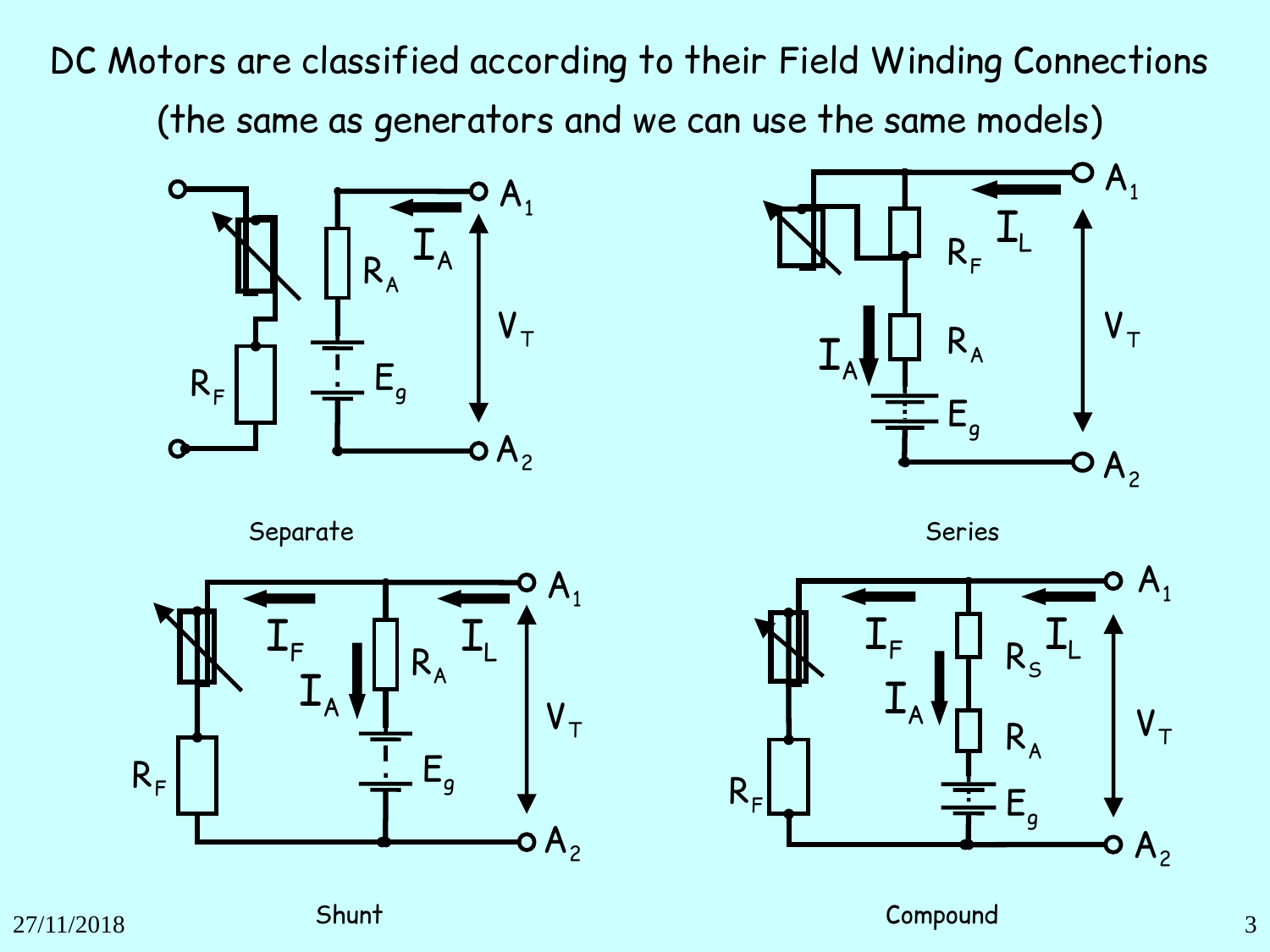

DC Motors are classified according to their Field Winding Connections
(the same as generators and we can use the same models)
A1

IL

RF
VT
RA

IA

Eg
A2

A1

IA

RA
VT

Eg
RF
A2

Separate
Series
A1

IF
IL

RS

IA

VT
RA

RF

Eg
A2

A1

IF
IL

RA
IA

VT

Eg
RF
A2

Shunt
Compound
27/11/2018
3